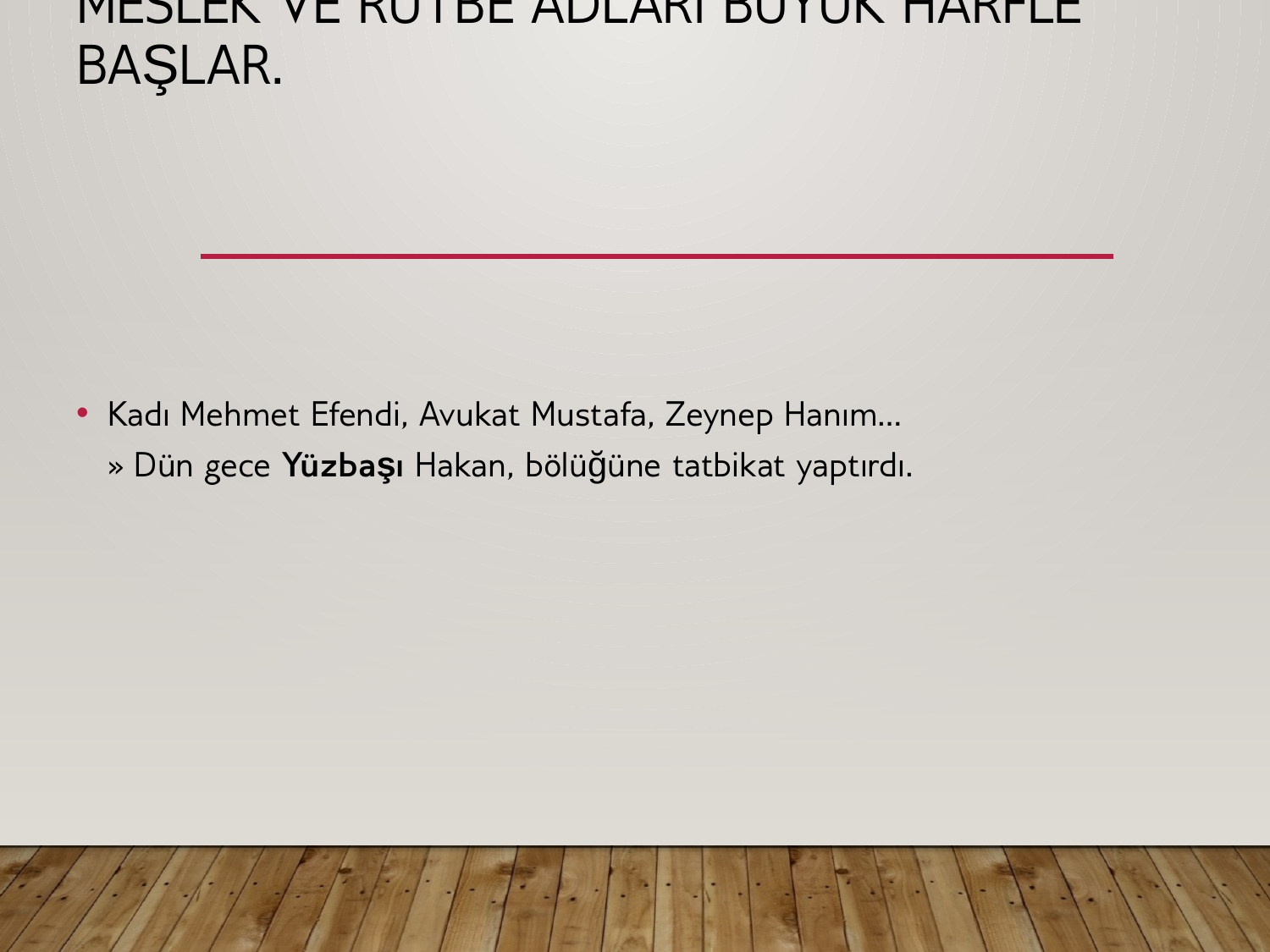

# Kişi adlarından önce ve sonra gelen saygı sözleri, unvanlar, lakaplar, meslek ve rütbe adları büyük harfle başlar.
Kadı Mehmet Efendi, Avukat Mustafa, Zeynep Hanım…
» Dün gece Yüzbaşı Hakan, bölüğüne tatbikat yaptırdı.